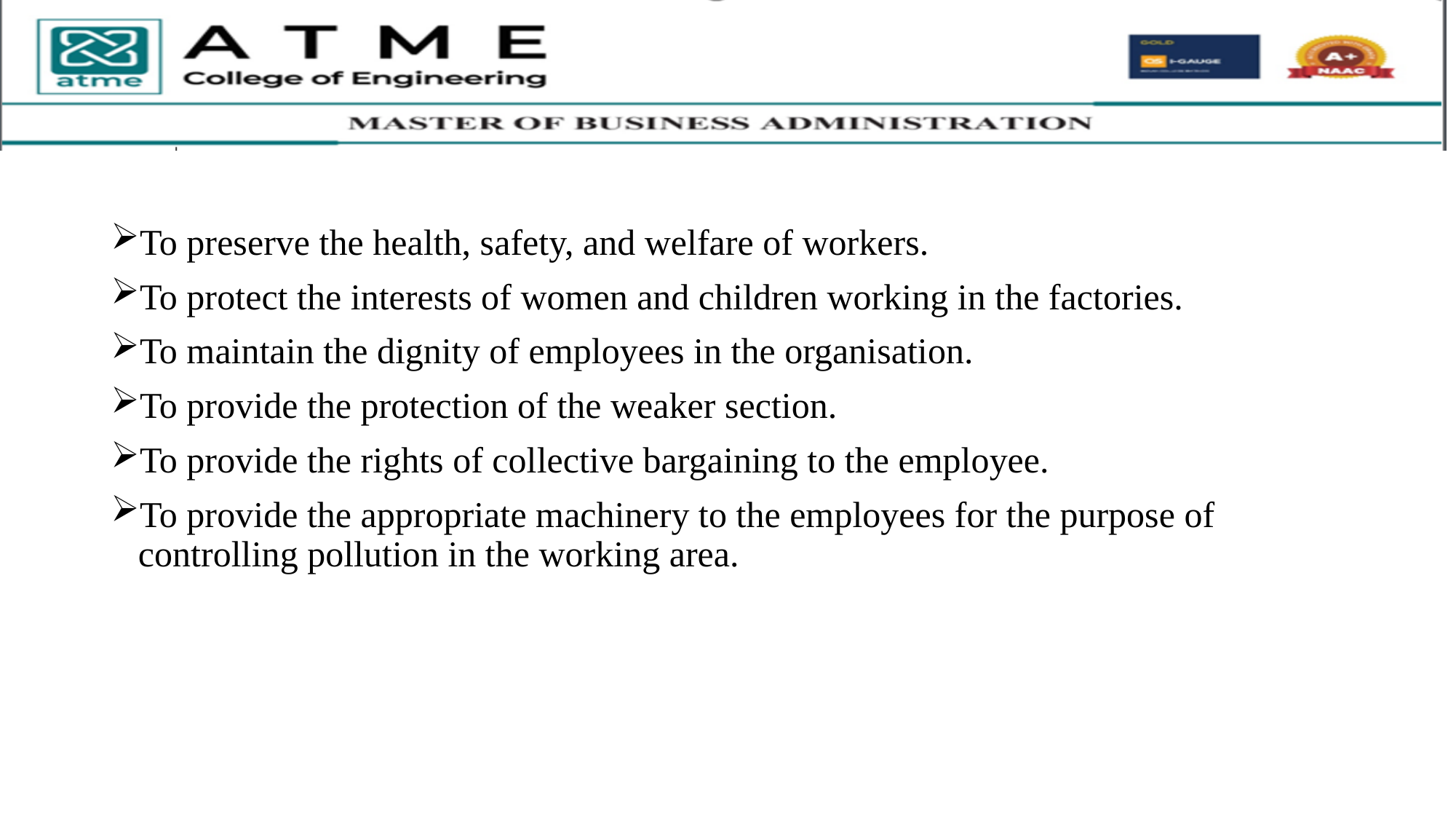

To preserve the health, safety, and welfare of workers.
To protect the interests of women and children working in the factories.
To maintain the dignity of employees in the organisation.
To provide the protection of the weaker section.
To provide the rights of collective bargaining to the employee.
To provide the appropriate machinery to the employees for the purpose of controlling pollution in the working area.